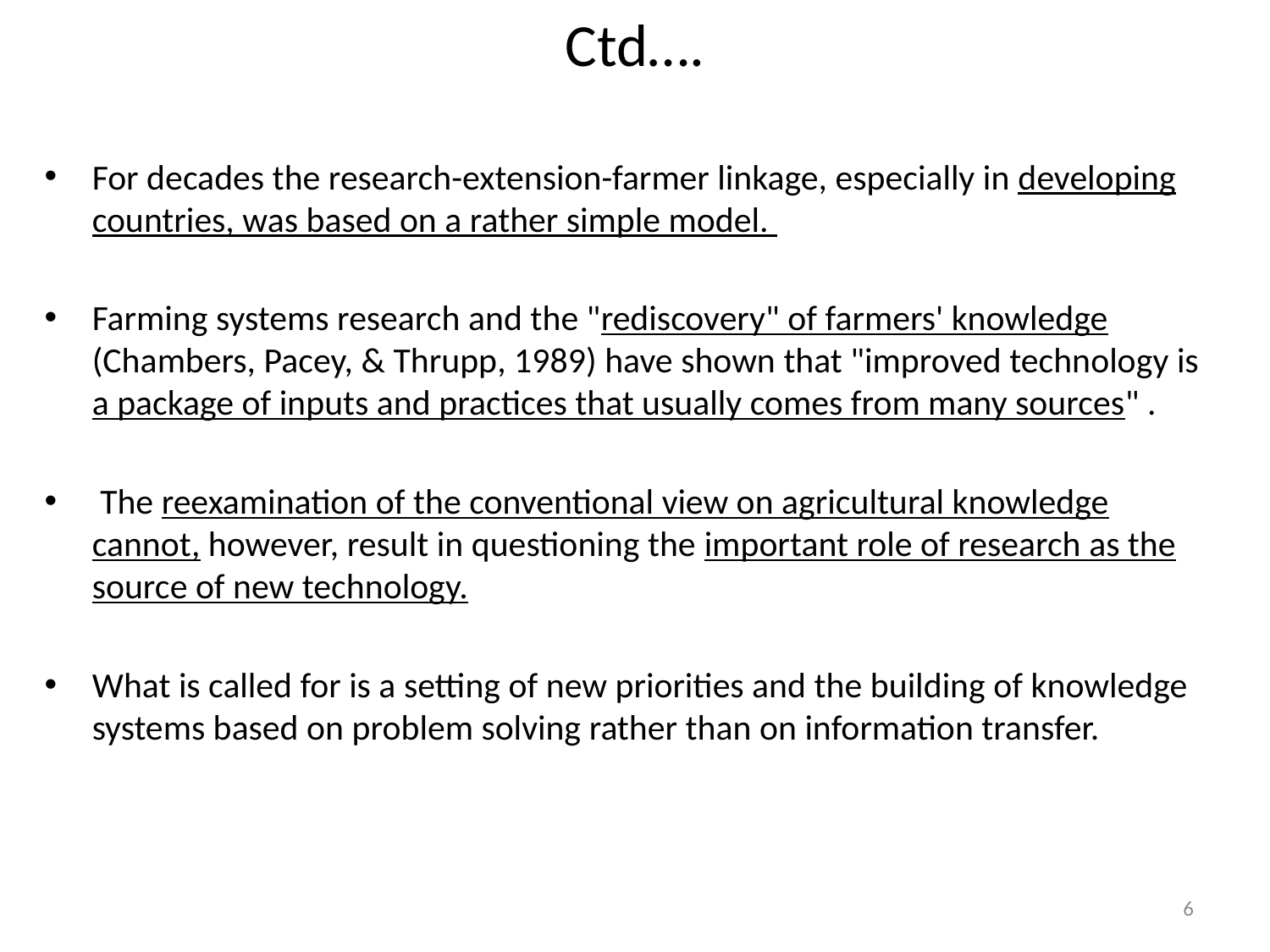

# Ctd….
For decades the research-extension-farmer linkage, especially in developing countries, was based on a rather simple model.

Farming systems research and the "rediscovery" of farmers' knowledge (Chambers, Pacey, & Thrupp, 1989) have shown that "improved technology is a package of inputs and practices that usually comes from many sources" .

 The reexamination of the conventional view on agricultural knowledge cannot, however, result in questioning the important role of research as the source of new technology.

What is called for is a setting of new priorities and the building of knowledge systems based on problem solving rather than on information transfer.

6